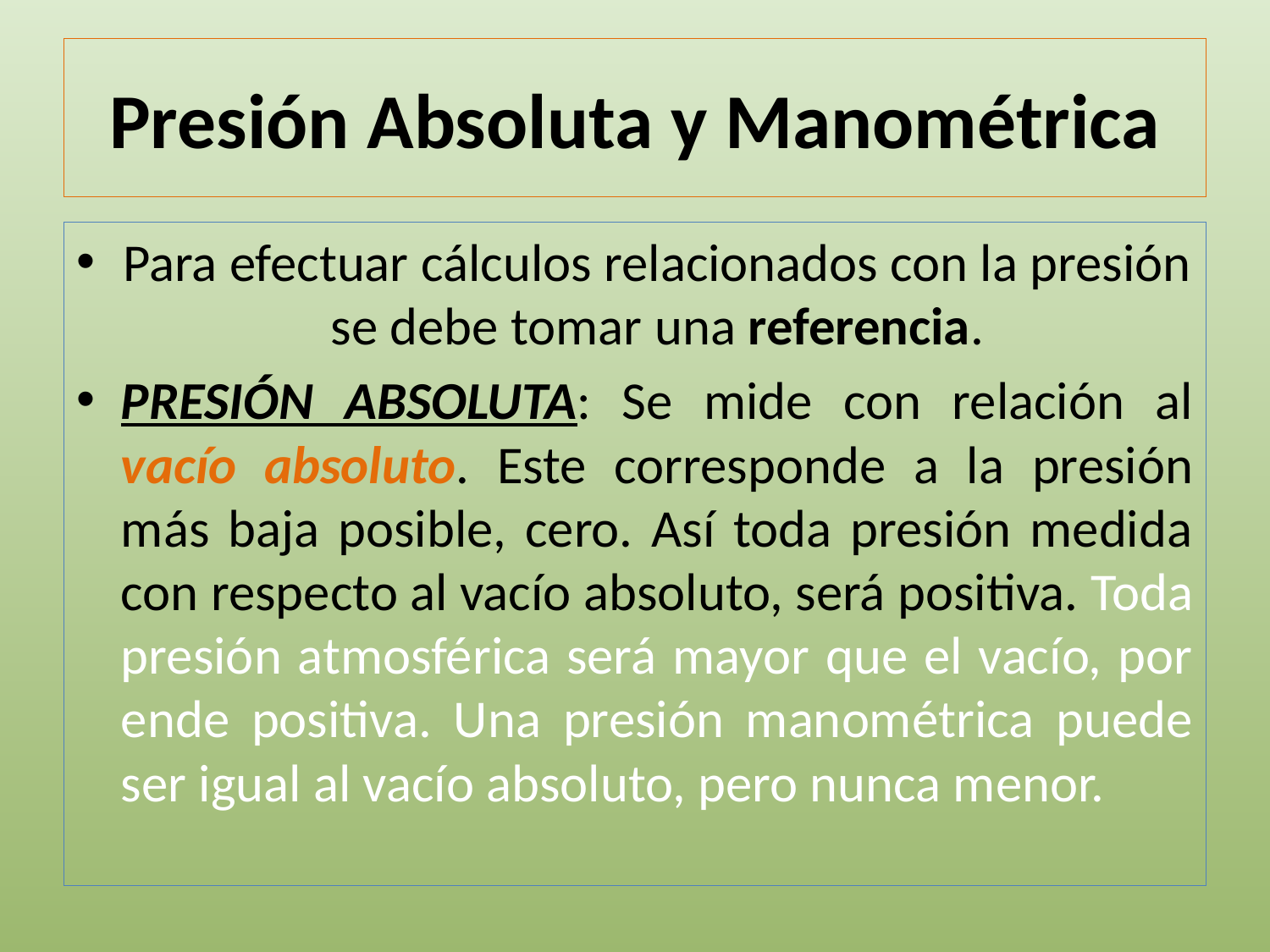

# Presión Absoluta y Manométrica
Para efectuar cálculos relacionados con la presión se debe tomar una referencia.
PRESIÓN ABSOLUTA: Se mide con relación al vacío absoluto. Este corresponde a la presión más baja posible, cero. Así toda presión medida con respecto al vacío absoluto, será positiva. Toda presión atmosférica será mayor que el vacío, por ende positiva. Una presión manométrica puede ser igual al vacío absoluto, pero nunca menor.